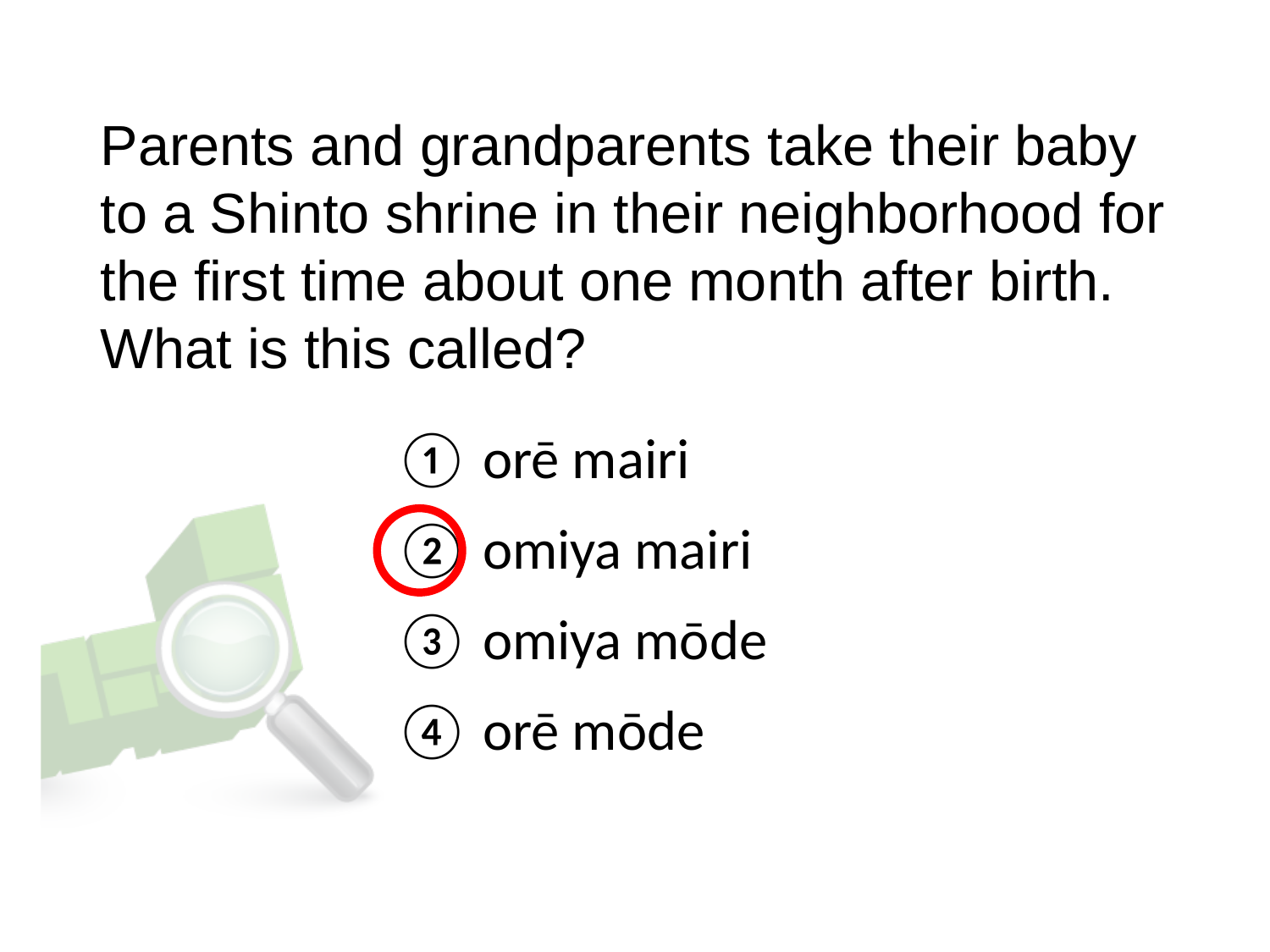

# Parents and grandparents take their baby to a Shinto shrine in their neighborhood for the first time about one month after birth. What is this called?
① orē mairi
② omiya mairi
③ omiya mōde
④ orē mōde